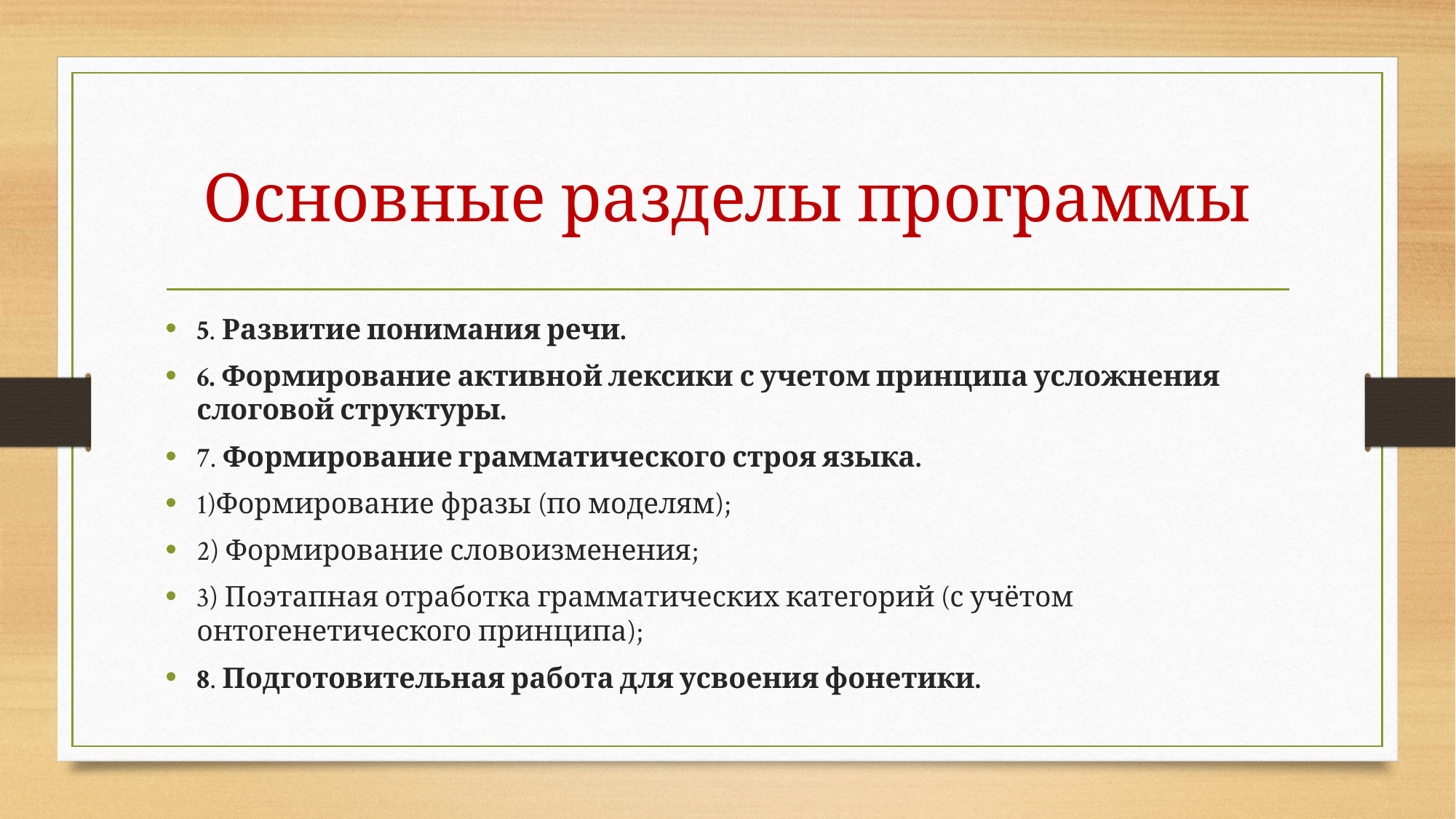

# Основные разделы программы
5. Развитие понимания речи.
6. Формирование активной лексики с учетом принципа усложнения слоговой структуры.
7. Формирование грамматического строя языка.
1)Формирование фразы (по моделям);
2) Формирование словоизменения;
3) Поэтапная отработка грамматических категорий (с учётом онтогенетического принципа);
8. Подготовительная работа для усвоения фонетики.